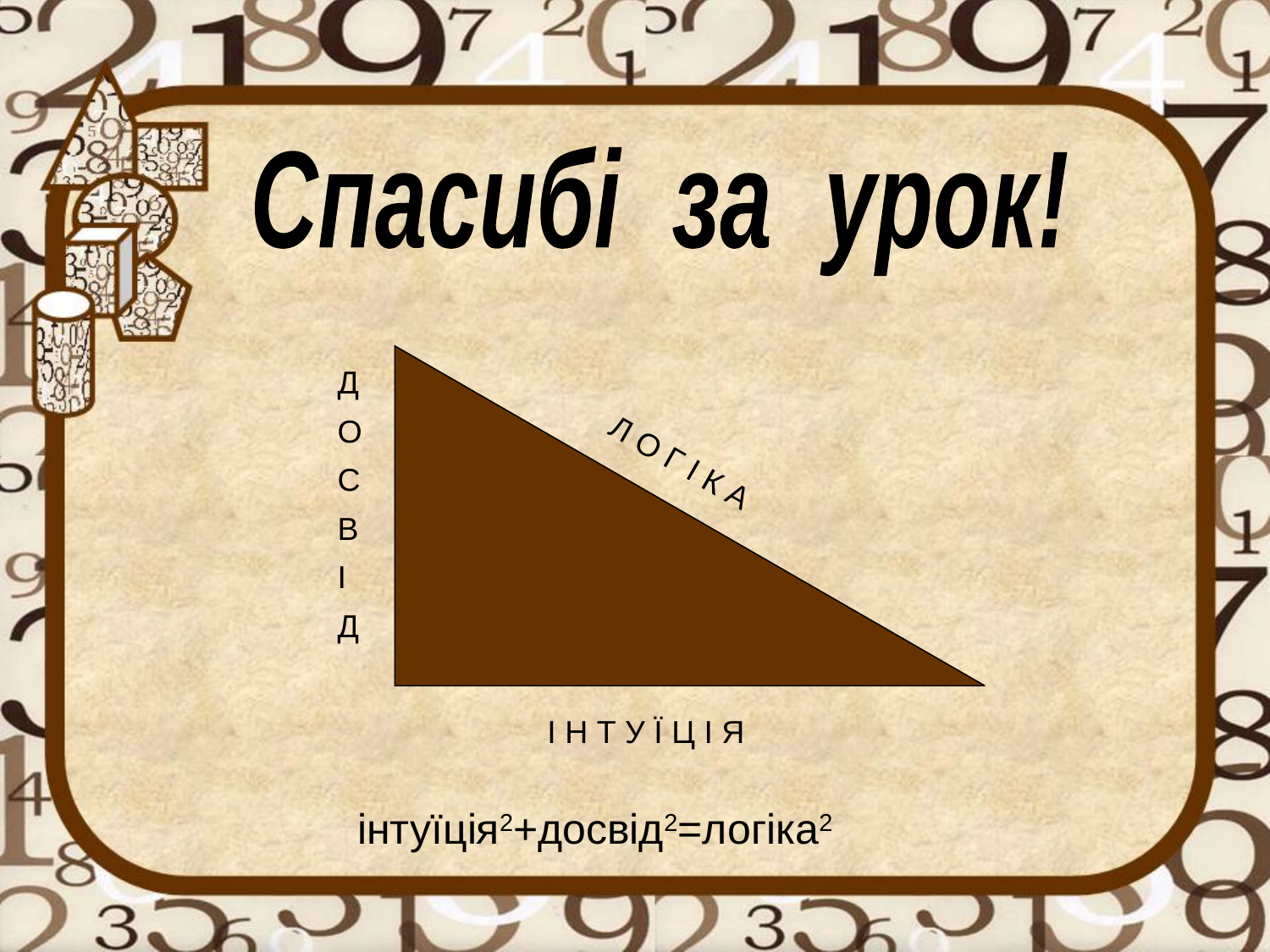

Спасибі  за  урок!

Д
О
С
В
І
Д

Л О Г І К А
І Н Т У Ї Ц І Я
інтуїція2+досвід2=логіка2